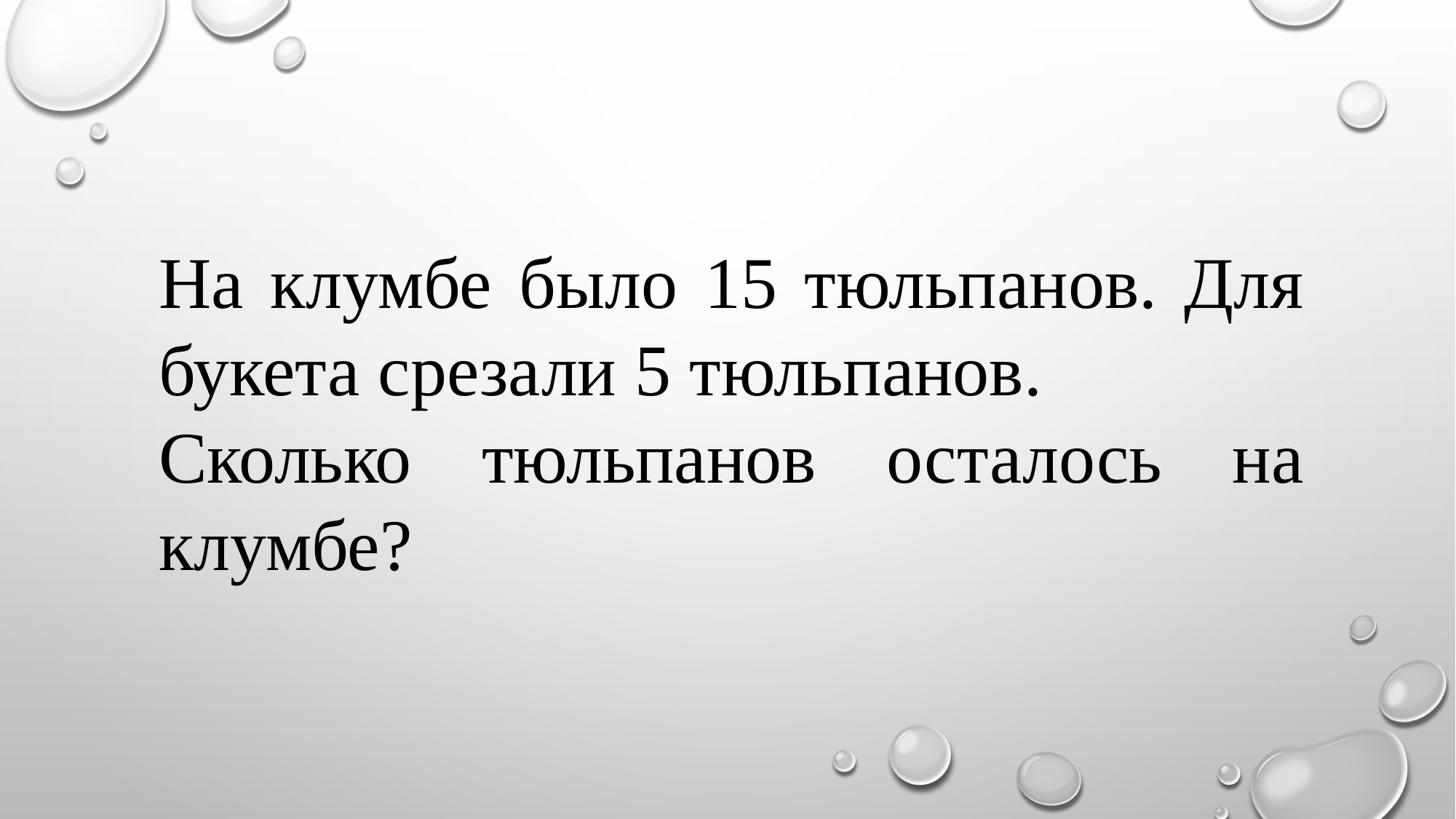

На клумбе было 15 тюльпанов. Для букета срезали 5 тюльпанов.
Сколько тюльпанов осталось на клумбе?